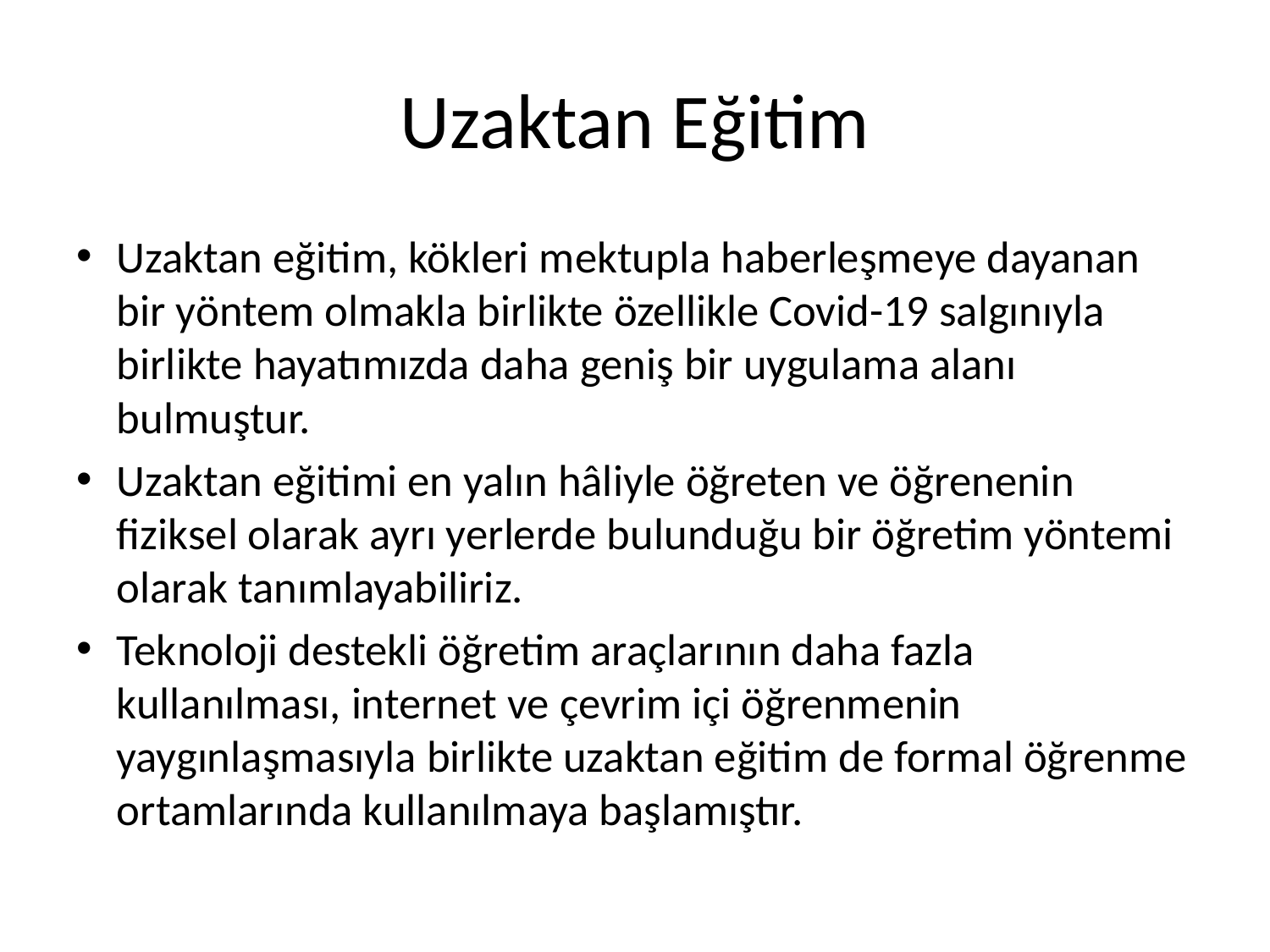

# Uzaktan Eğitim
Uzaktan eğitim, kökleri mektupla haberleşmeye dayanan bir yöntem olmakla birlikte özellikle Covid-19 salgınıyla birlikte hayatımızda daha geniş bir uygulama alanı bulmuştur.
Uzaktan eğitimi en yalın hâliyle öğreten ve öğrenenin fiziksel olarak ayrı yerlerde bulunduğu bir öğretim yöntemi olarak tanımlayabiliriz.
Teknoloji destekli öğretim araçlarının daha fazla kullanılması, internet ve çevrim içi öğrenmenin yaygınlaşmasıyla birlikte uzaktan eğitim de formal öğrenme ortamlarında kullanılmaya başlamıştır.